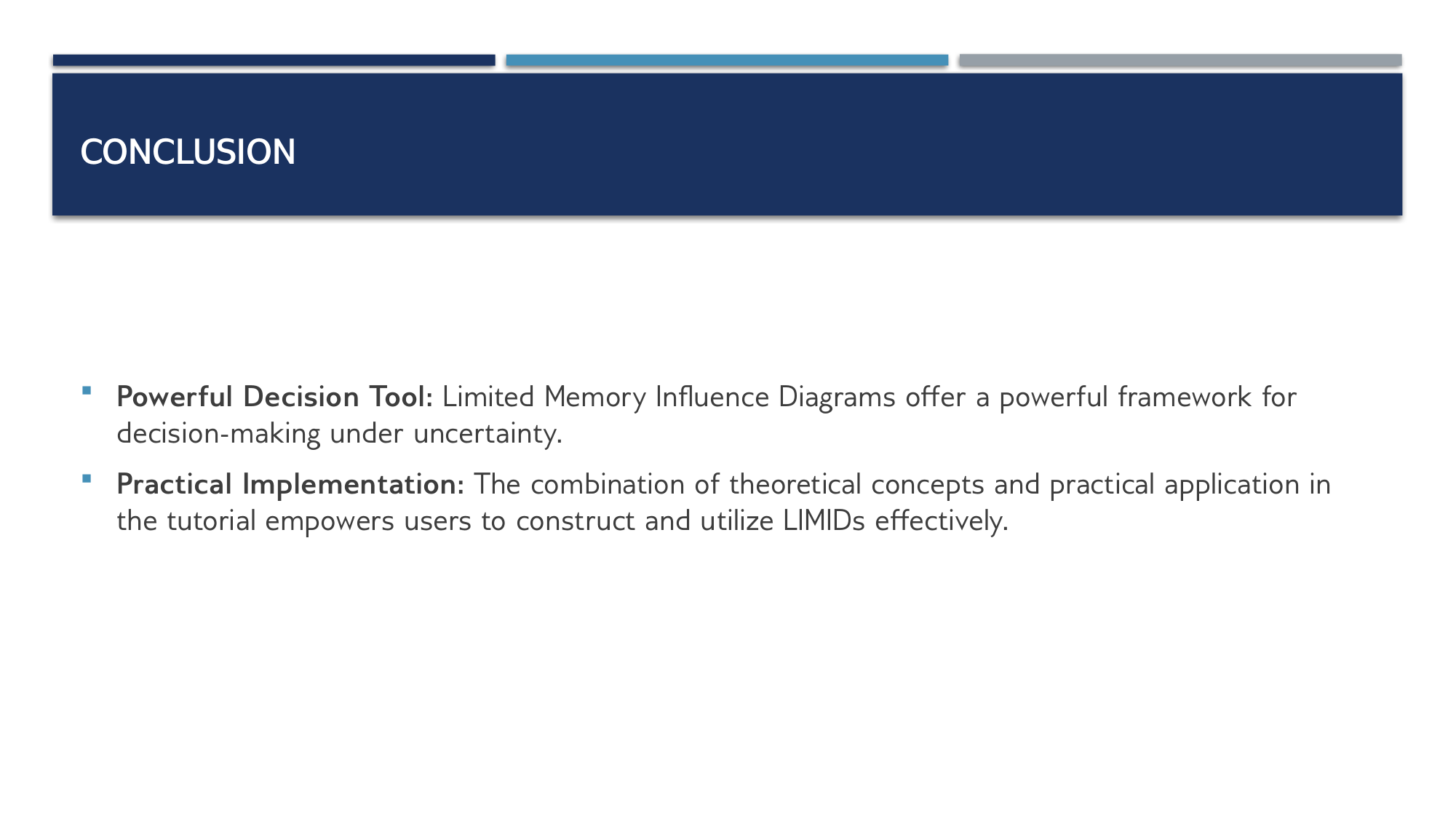

# Conclusion
Powerful Decision Tool: Limited Memory Influence Diagrams offer a powerful framework for decision-making under uncertainty.
Practical Implementation: The combination of theoretical concepts and practical application in the tutorial empowers users to construct and utilize LIMIDs effectively.